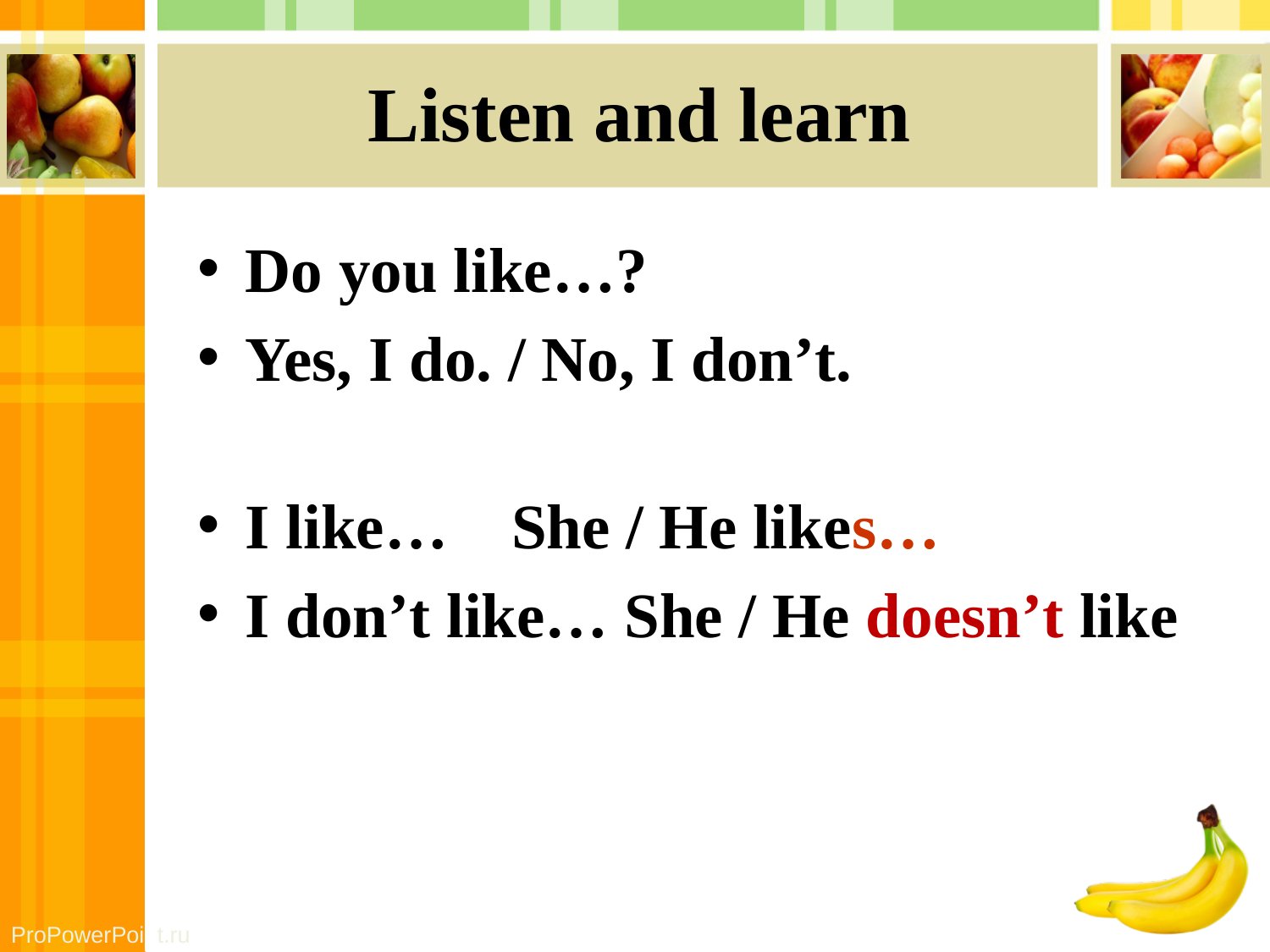

# Listen and learn
Do you like…?
Yes, I do. / No, I don’t.

I like…    She / He likes…
I don’t like… She / He doesn’t like